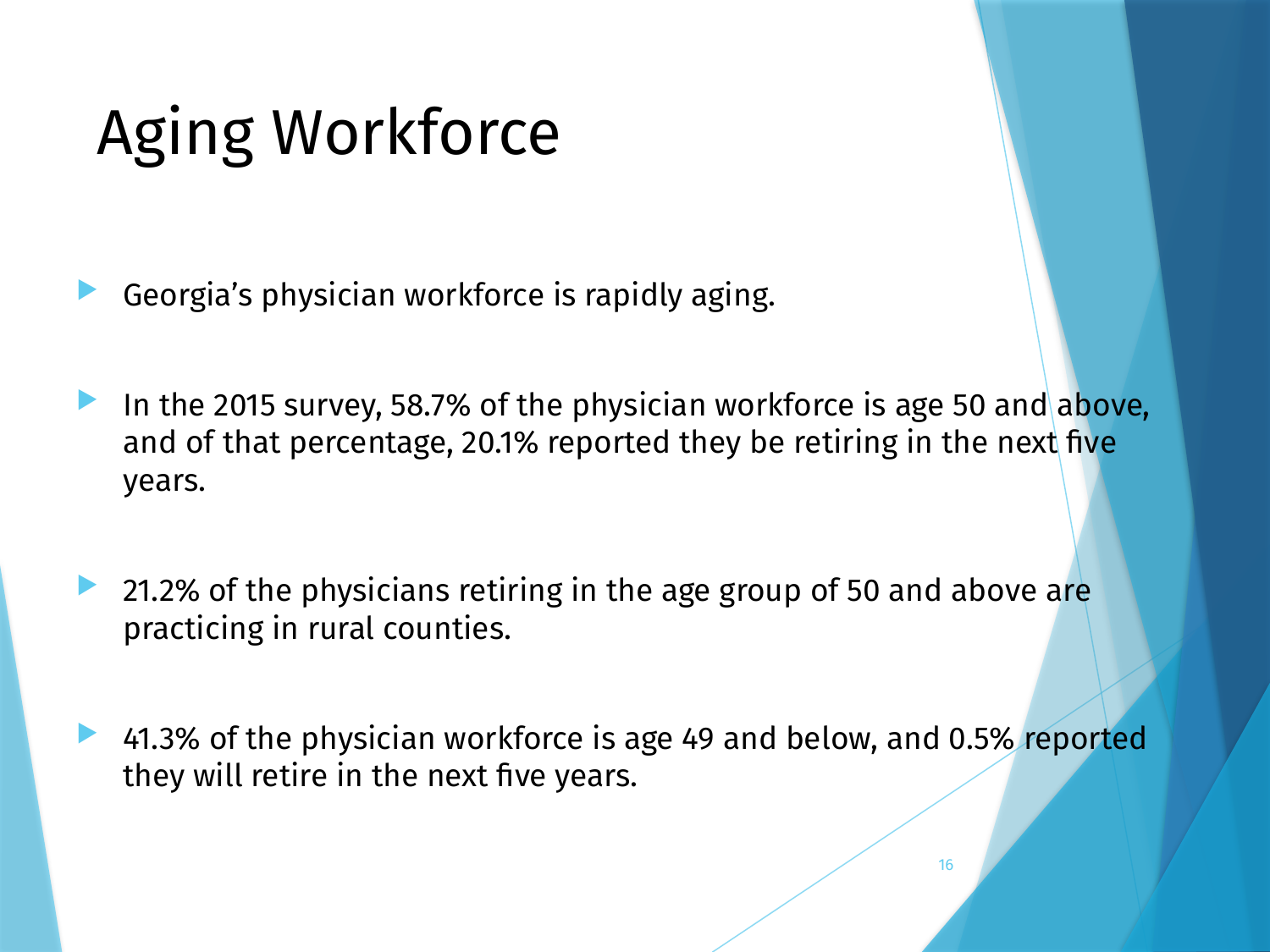

# Aging Workforce
Georgia’s physician workforce is rapidly aging.

In the 2015 survey, 58.7% of the physician workforce is age 50 and above, and of that percentage, 20.1% reported they be retiring in the next five years.

21.2% of the physicians retiring in the age group of 50 and above are practicing in rural counties.

41.3% of the physician workforce is age 49 and below, and 0.5% reported they will retire in the next five years.
16